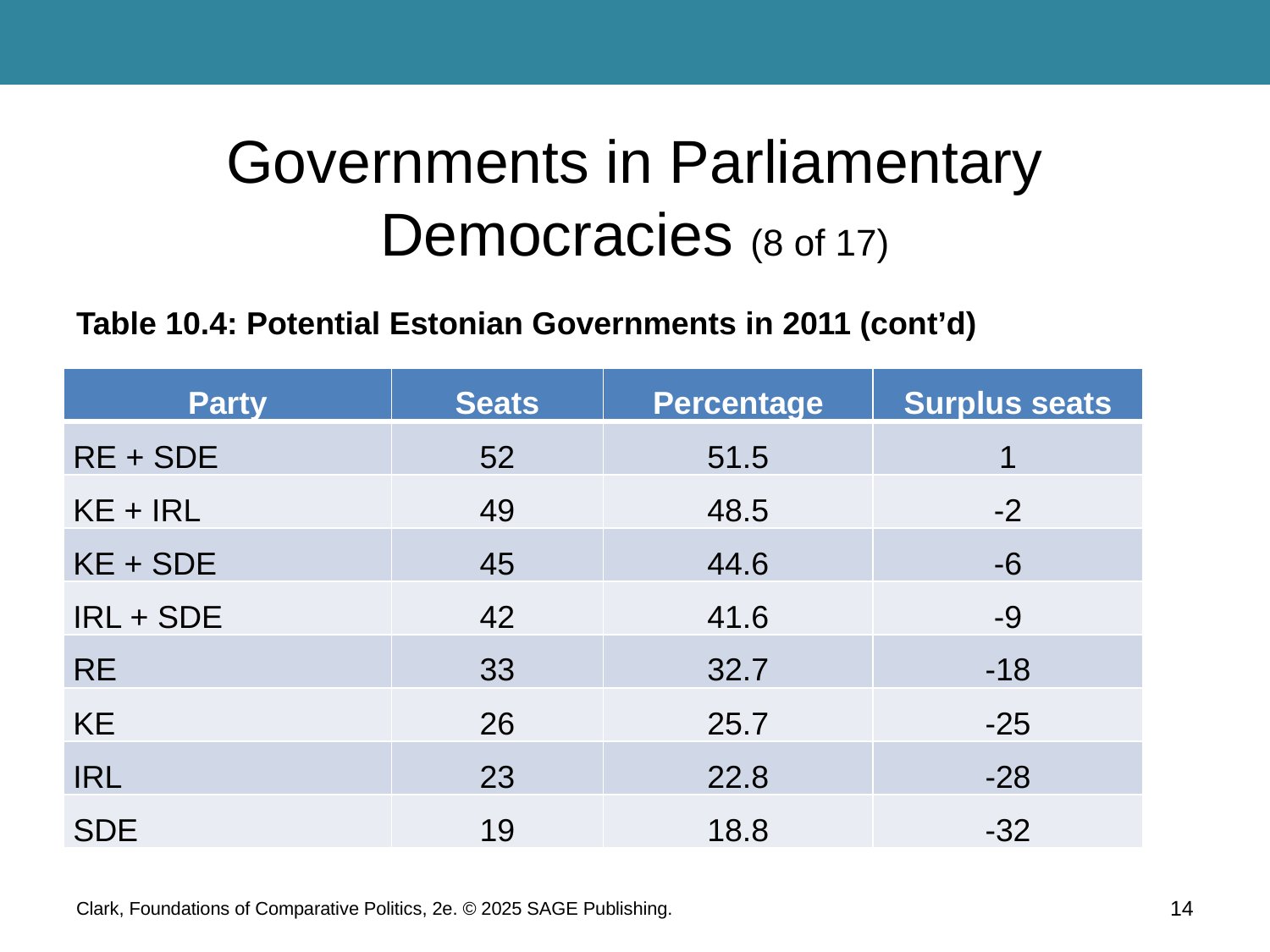

# Governments in Parliamentary Democracies (8 of 17)
Table 10.4: Potential Estonian Governments in 2011 (cont’d)

| Party | Seats | Percentage | Surplus seats |
| --- | --- | --- | --- |
| RE + SDE | 52 | 51.5 | 1 |
| KE + IRL | 49 | 48.5 | -2 |
| KE + SDE | 45 | 44.6 | -6 |
| IRL + SDE | 42 | 41.6 | -9 |
| RE | 33 | 32.7 | -18 |
| KE | 26 | 25.7 | -25 |
| IRL | 23 | 22.8 | -28 |
| SDE | 19 | 18.8 | -32 |
Clark, Foundations of Comparative Politics, 2e. © 2025 SAGE Publishing.
14